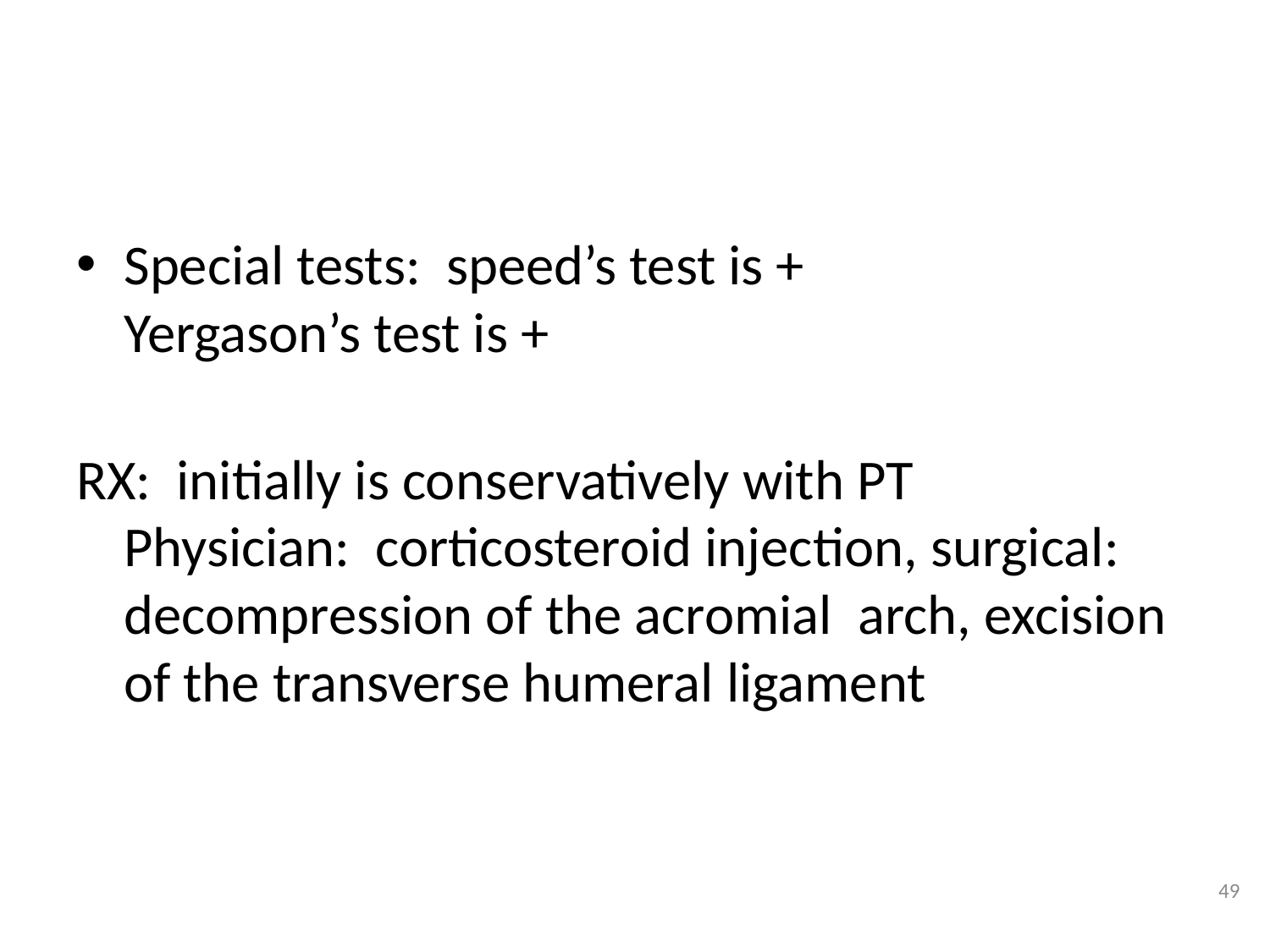

#
Special tests:  speed’s test is +
Yergason’s test is +
RX:  initially is conservatively with PT
Physician:  corticosteroid injection, surgical: decompression of the acromial  arch, excision of the transverse humeral ligament
49